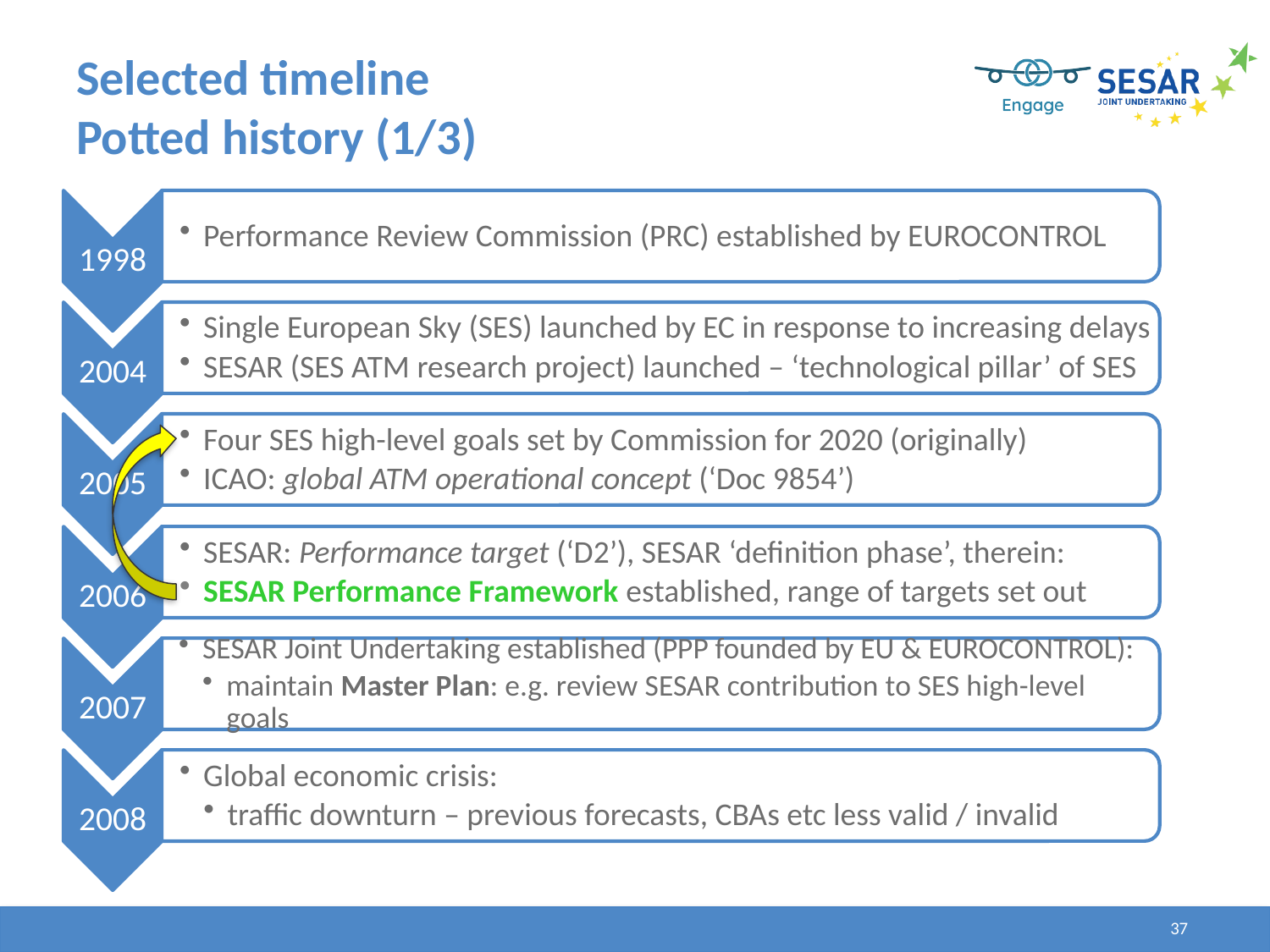

# Selected timeline Potted history (1/3)
1998
Performance Review Commission (PRC) established by EUROCONTROL
2004
Single European Sky (SES) launched by EC in response to increasing delays
SESAR (SES ATM research project) launched – ‘technological pillar’ of SES
2005
Four SES high-level goals set by Commission for 2020 (originally)
ICAO: global ATM operational concept (‘Doc 9854’)

2006
SESAR: Performance target (‘D2’), SESAR ‘definition phase’, therein:
SESAR Performance Framework established, range of targets set out
2007
SESAR Joint Undertaking established (PPP founded by EU & EUROCONTROL):
maintain Master Plan: e.g. review SESAR contribution to SES high-level goals
2008
Global economic crisis:
traffic downturn – previous forecasts, CBAs etc less valid / invalid

37